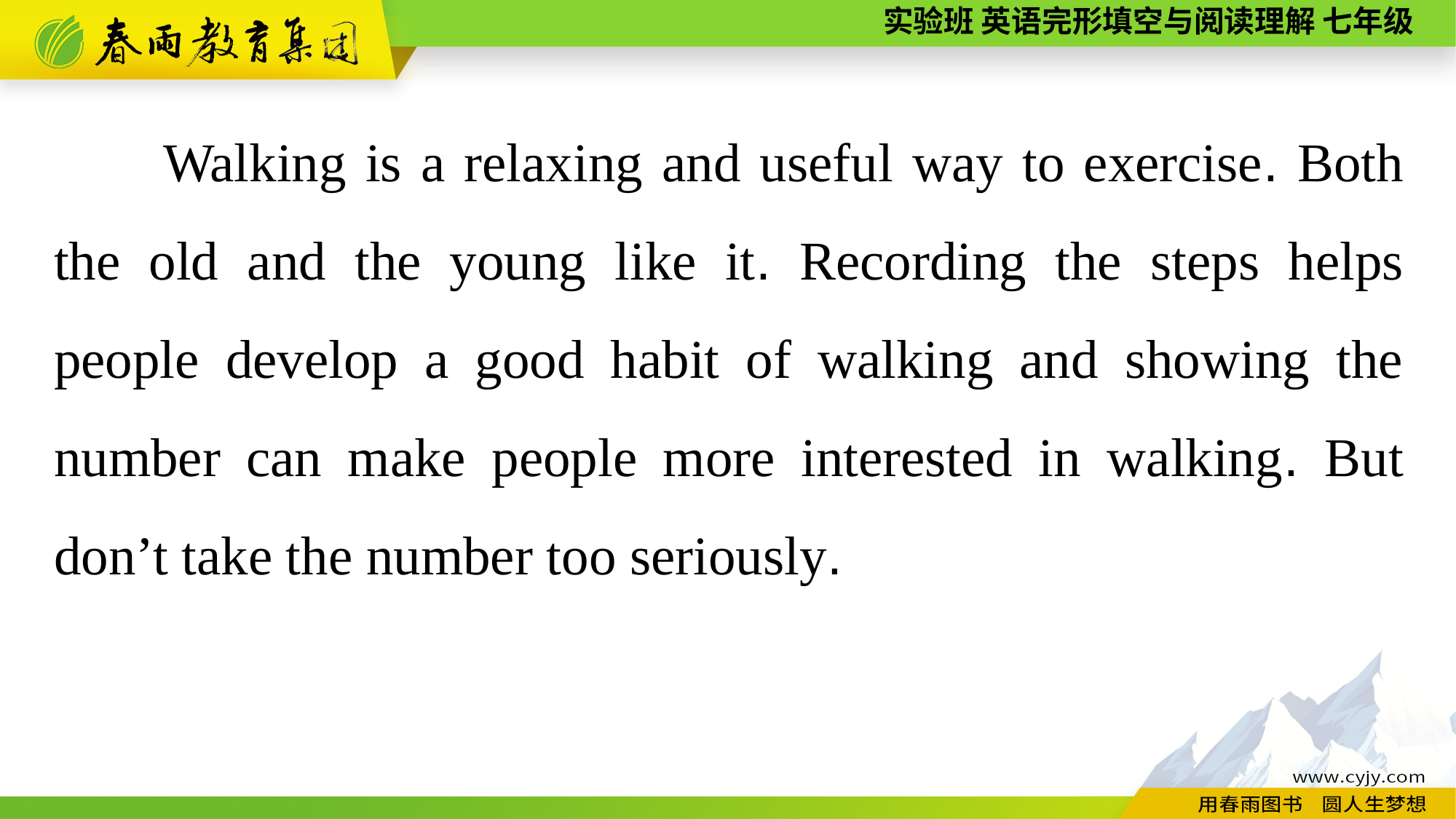

Walking is a relaxing and useful way to exercise. Both the old and the young like it. Recording the steps helps people develop a good habit of walking and showing the number can make people more interested in walking. But don’t take the number too seriously.